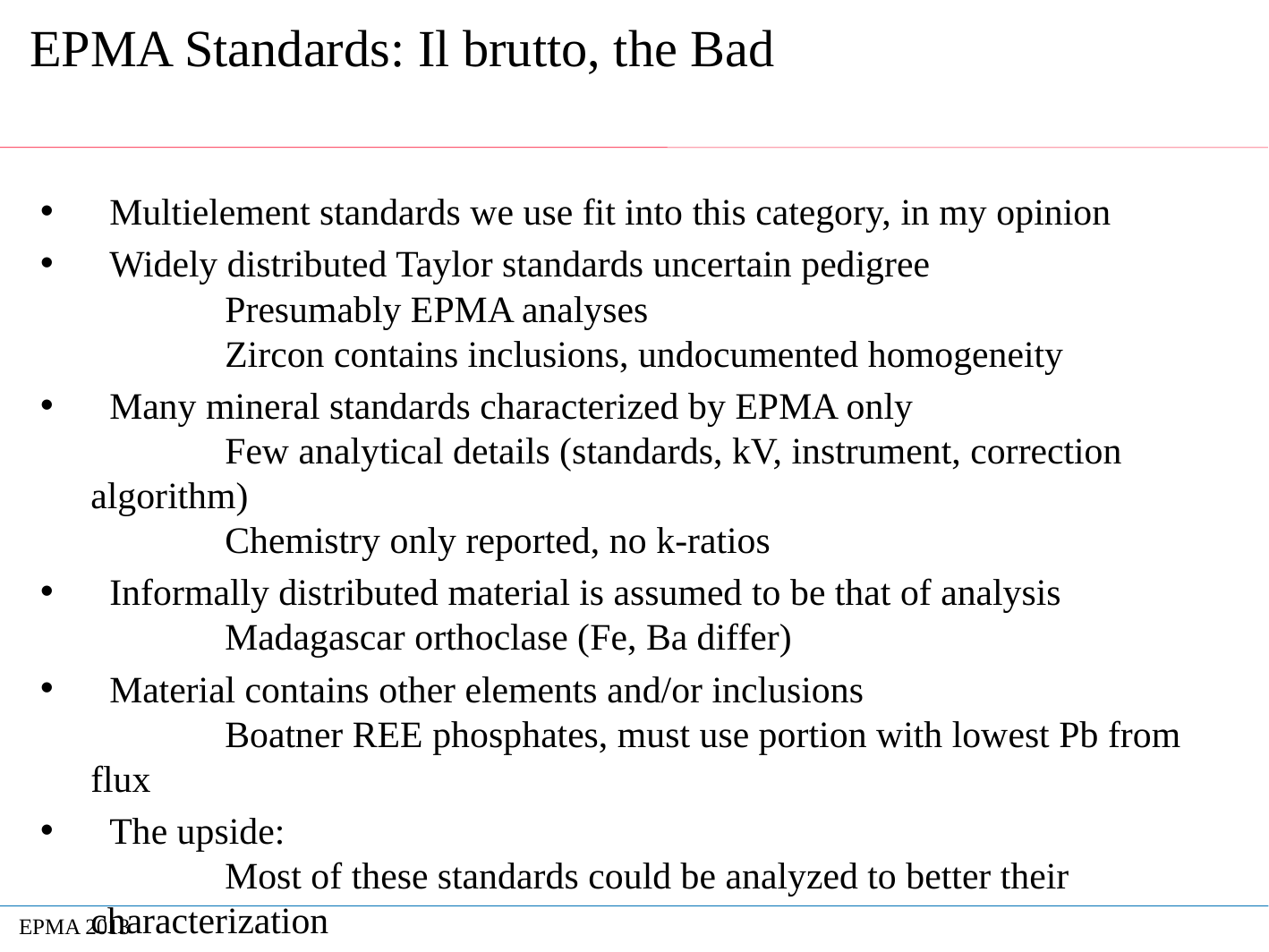

# EPMA Standards: Il brutto, the Bad
  Multielement standards we use fit into this category, in my opinion
  Widely distributed Taylor standards uncertain pedigree
	Presumably EPMA analyses
	Zircon contains inclusions, undocumented homogeneity
  Many mineral standards characterized by EPMA only
	Few analytical details (standards, kV, instrument, correction algorithm)
	Chemistry only reported, no k-ratios
  Informally distributed material is assumed to be that of analysis
	Madagascar orthoclase (Fe, Ba differ)
  Material contains other elements and/or inclusions
	Boatner REE phosphates, must use portion with lowest Pb from flux
  The upside:
	Most of these standards could be analyzed to better their characterization
EPMA 2013